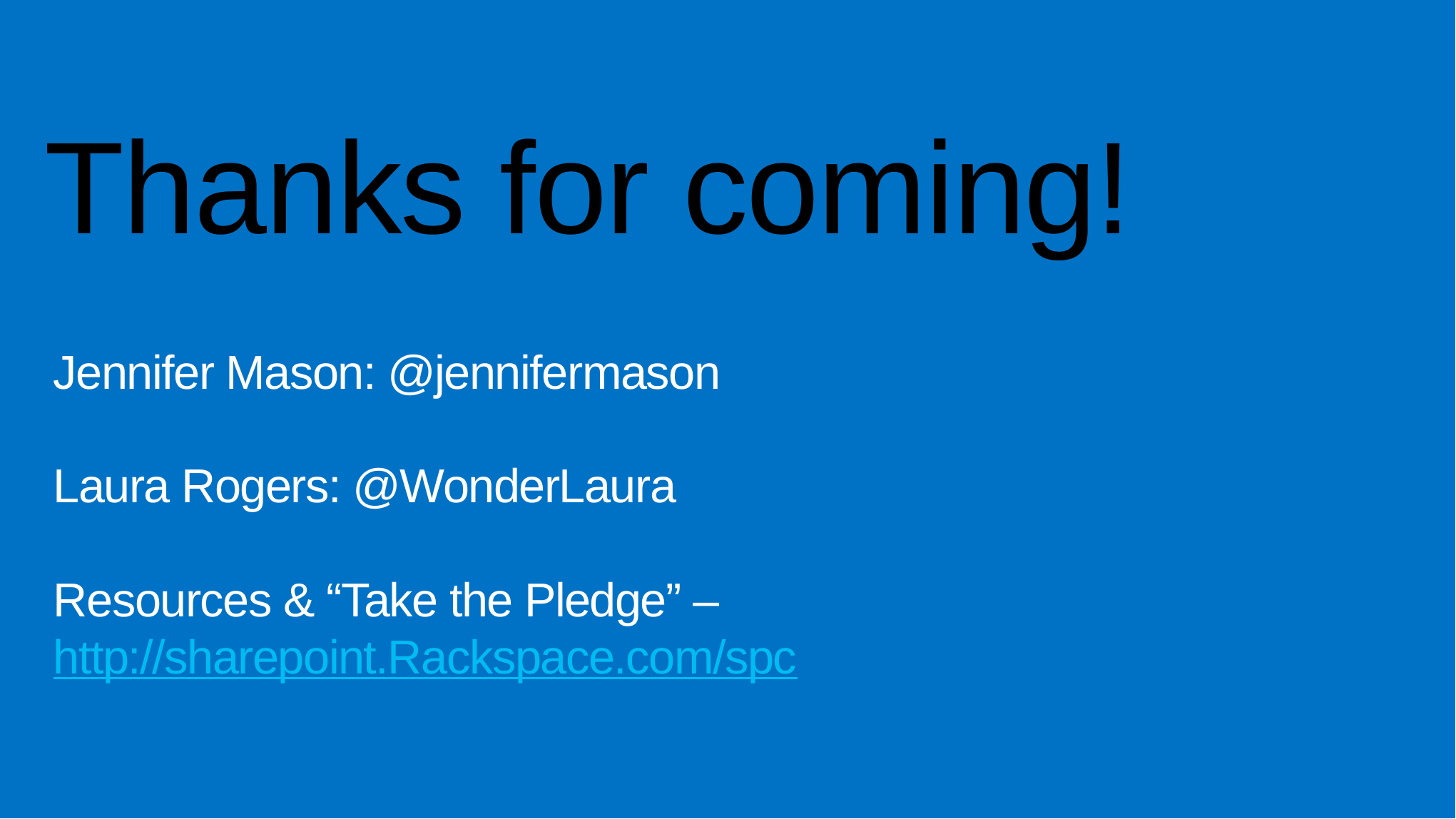

# Thanks for coming!
Jennifer Mason: @jennifermason

Laura Rogers: @WonderLaura

Resources & “Take the Pledge” – http://sharepoint.Rackspace.com/spc